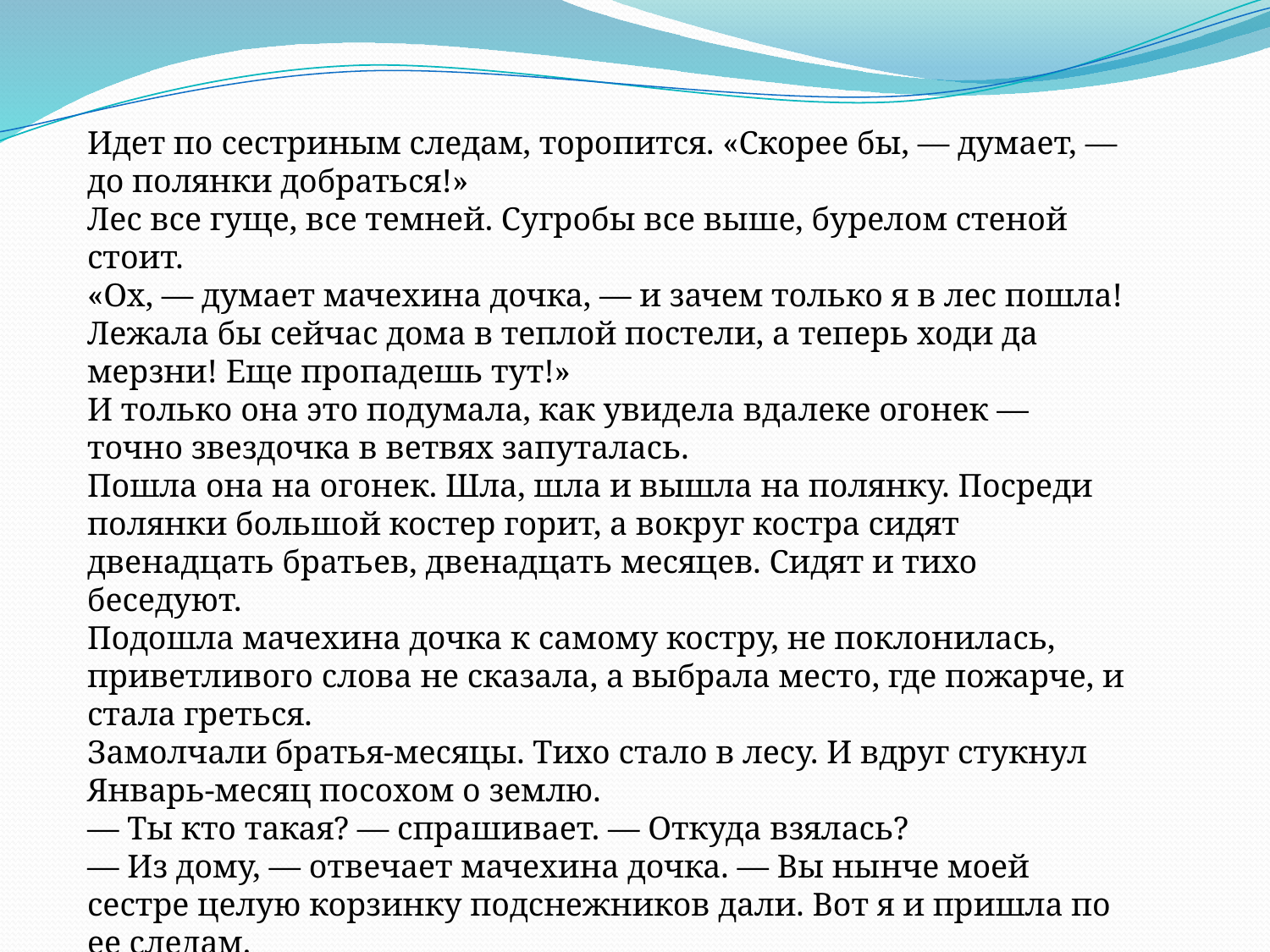

Идет по сестриным следам, торопится. «Скорее бы, — думает, — до полянки добраться!»
Лес все гуще, все темней. Сугробы все выше, бурелом стеной стоит.
«Ох, — думает мачехина дочка, — и зачем только я в лес пошла! Лежала бы сейчас дома в теплой постели, а теперь ходи да мерзни! Еще пропадешь тут!»
И только она это подумала, как увидела вдалеке огонек — точно звездочка в ветвях запуталась.
Пошла она на огонек. Шла, шла и вышла на полянку. Посреди полянки большой костер горит, а вокруг костра сидят двенадцать братьев, двенадцать месяцев. Сидят и тихо беседуют.
Подошла мачехина дочка к самому костру, не поклонилась, приветливого слова не сказала, а выбрала место, где пожарче, и стала греться.
Замолчали братья-месяцы. Тихо стало в лесу. И вдруг стукнул Январь-месяц посохом о землю.
— Ты кто такая? — спрашивает. — Откуда взялась?
— Из дому, — отвечает мачехина дочка. — Вы нынче моей сестре целую корзинку подснежников дали. Вот я и пришла по ее следам.
— Сестру твою мы знаем, — говорит Январь-месяц, — а тебя и в глаза не видали. Ты зачем к нам пожаловала?